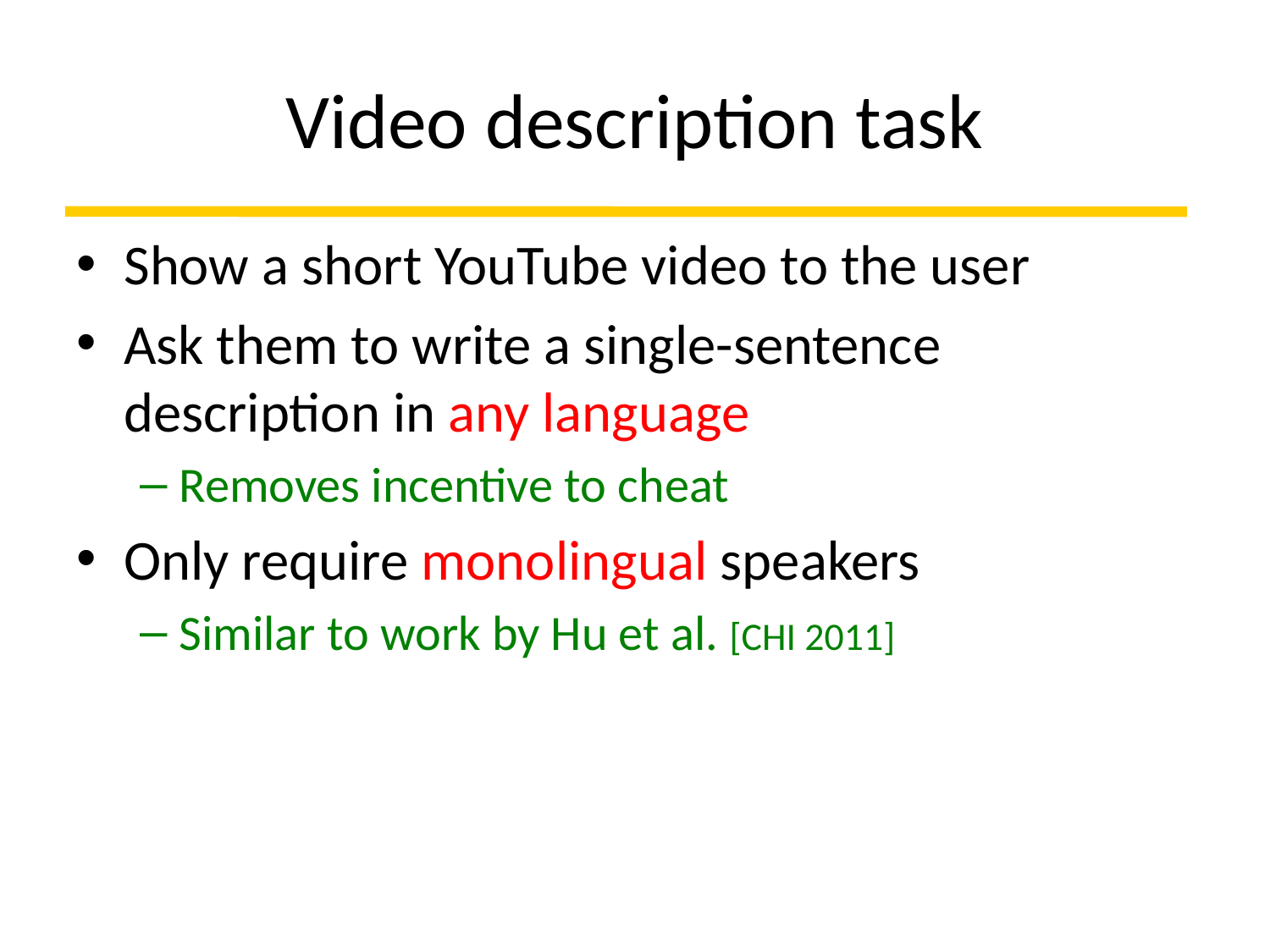

# Video description task

Show a short YouTube video to the user
Ask them to write a single-sentence description in any language
Removes incentive to cheat
Only require monolingual speakers
Similar to work by Hu et al. [CHI 2011]